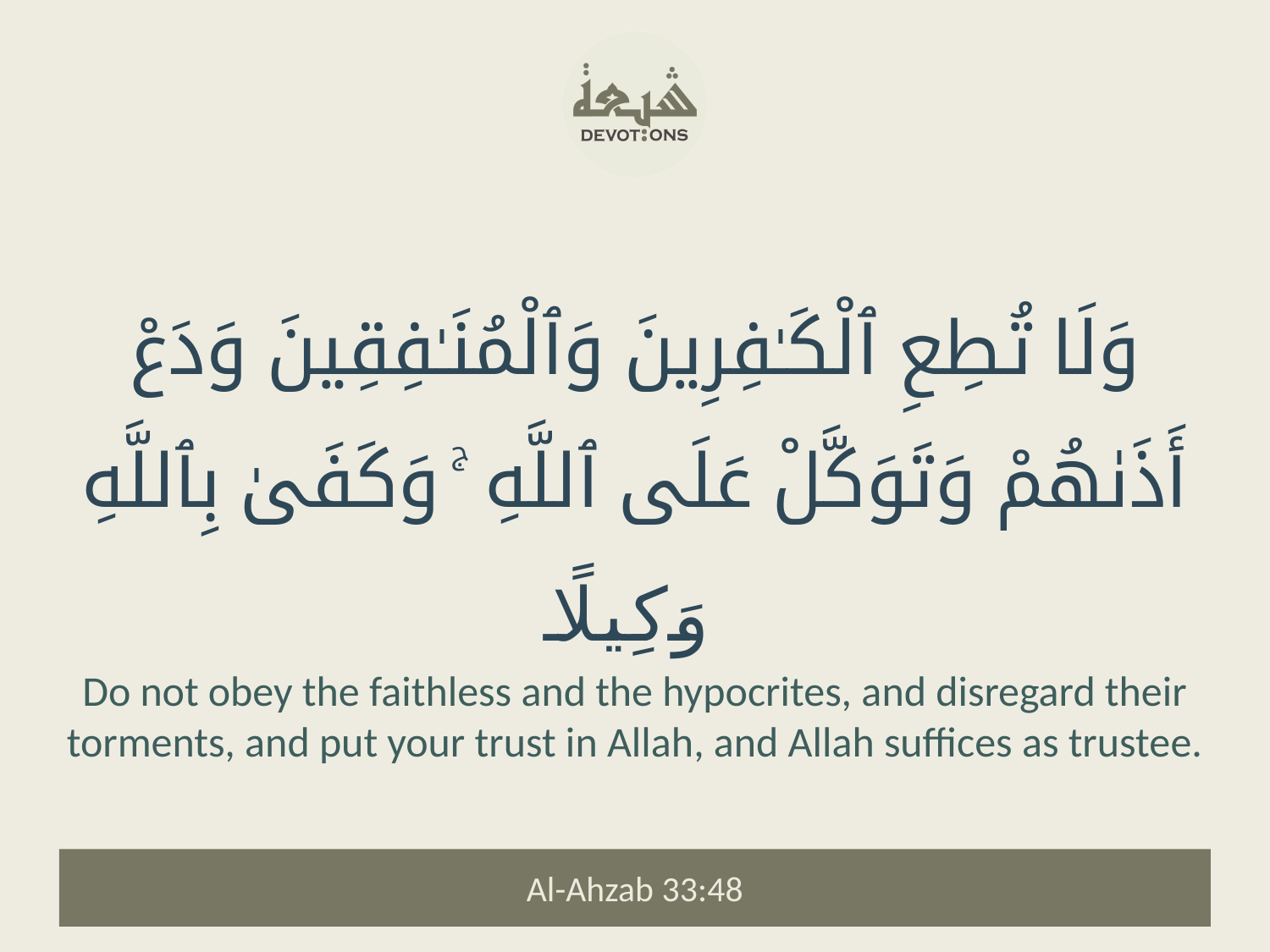

وَلَا تُطِعِ ٱلْكَـٰفِرِينَ وَٱلْمُنَـٰفِقِينَ وَدَعْ أَذَىٰهُمْ وَتَوَكَّلْ عَلَى ٱللَّهِ ۚ وَكَفَىٰ بِٱللَّهِ وَكِيلًا
Do not obey the faithless and the hypocrites, and disregard their torments, and put your trust in Allah, and Allah suffices as trustee.
Al-Ahzab 33:48